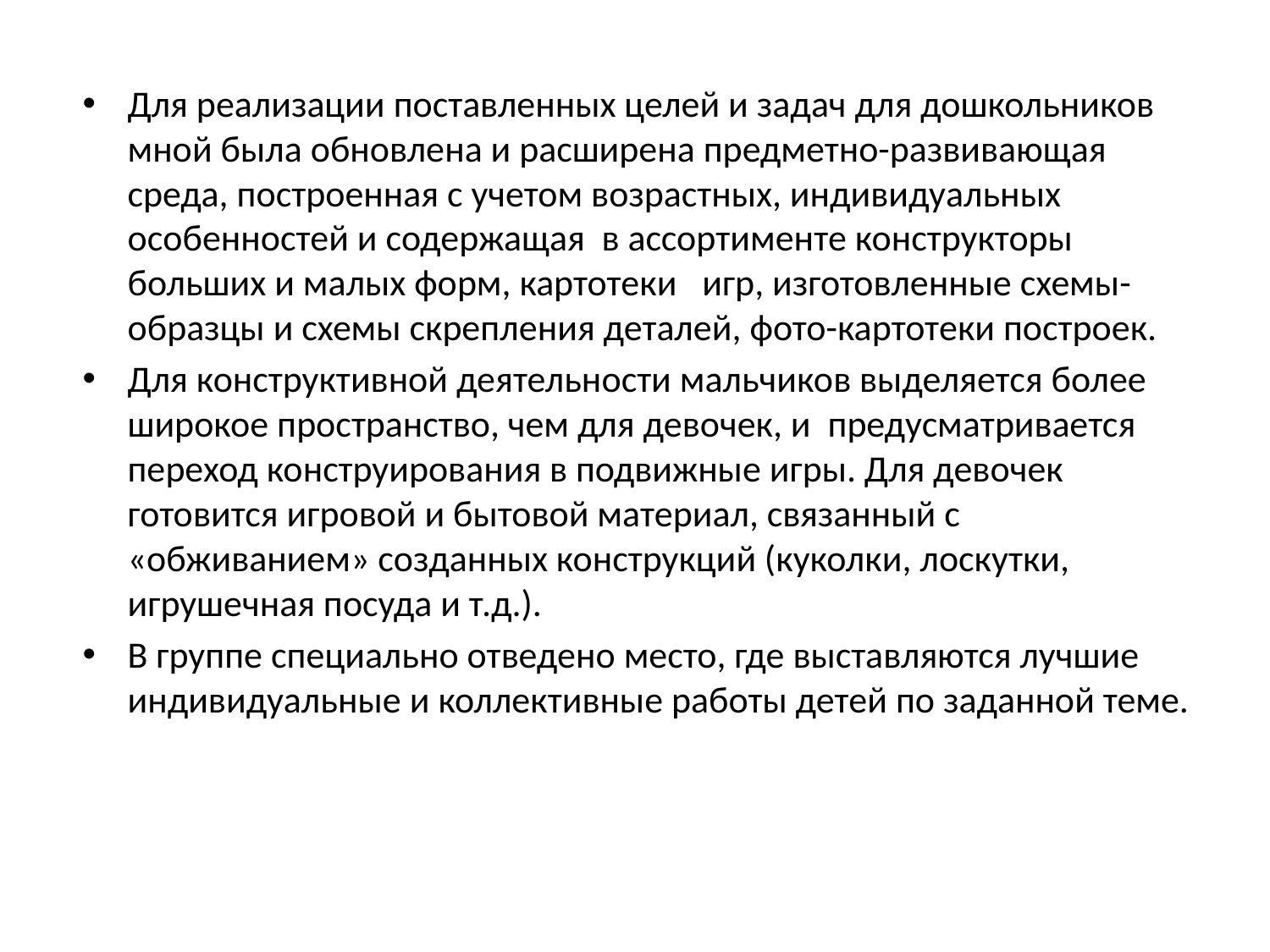

Для реализации поставленных целей и задач для дошкольников мной была обновлена и расширена предметно-развивающая среда, построенная с учетом возрастных, индивидуальных особенностей и содержащая  в ассортименте конструкторы больших и малых форм, картотеки   игр, изготовленные схемы-образцы и схемы скрепления деталей, фото-картотеки построек.
Для конструктивной деятельности мальчиков выделяется более широкое пространство, чем для девочек, и  предусматривается переход конструирования в подвижные игры. Для девочек готовится игровой и бытовой материал, связанный с «обживанием» созданных конструкций (куколки, лоскутки, игрушечная посуда и т.д.).
В группе специально отведено место, где выставляются лучшие индивидуальные и коллективные работы детей по заданной теме.